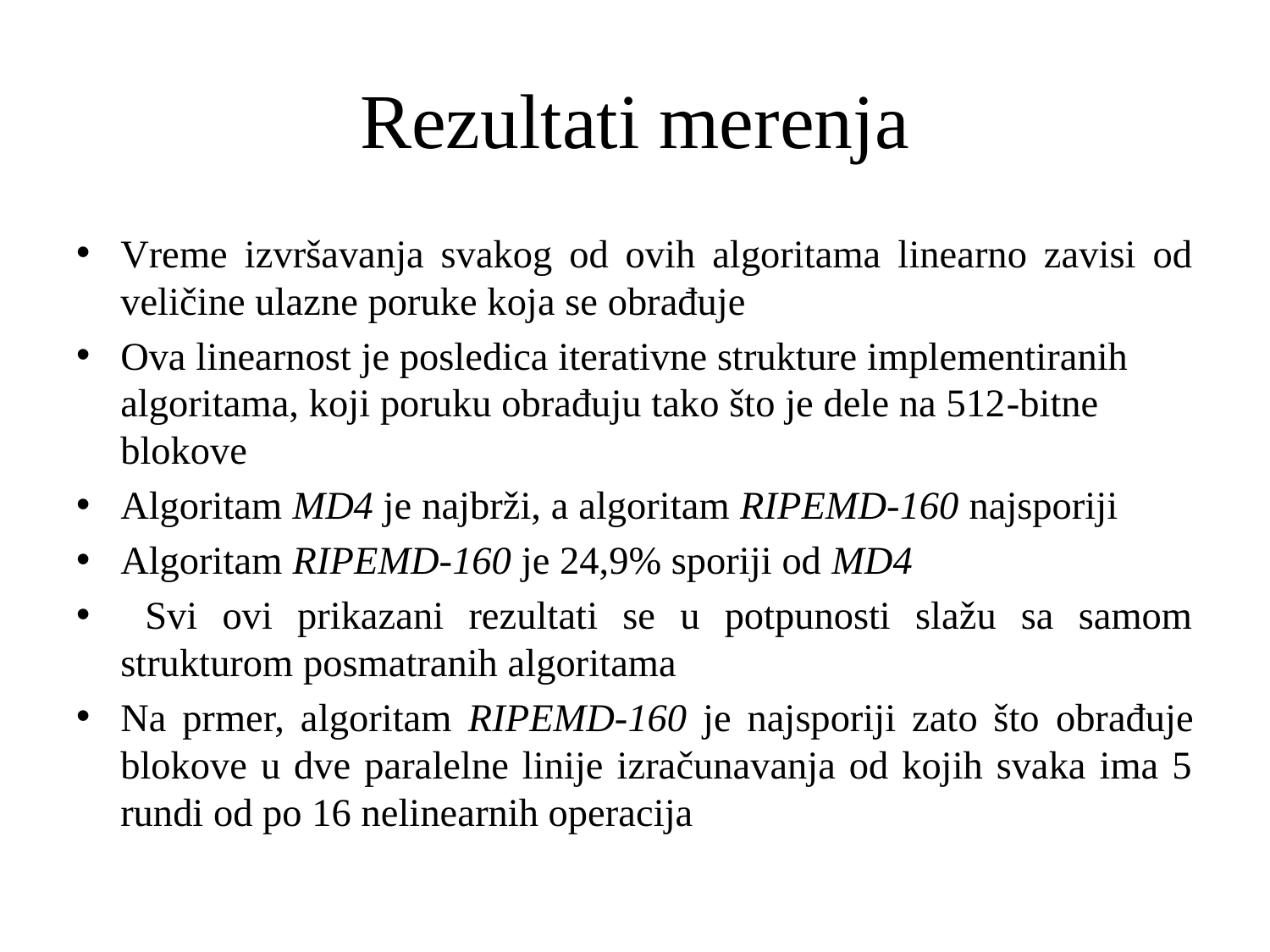

# Rezultati merenja
Vreme izvršavanja svakog od ovih algoritama linearno zavisi od veličine ulazne poruke koja se obrađuje
Ova linearnost je posledica iterativne strukture implementiranih algoritama, koji poruku obrađuju tako što je dele na 512-bitne blokove
Algoritam MD4 je najbrži, a algoritam RIPEMD-160 najsporiji
Algoritam RIPEMD-160 je 24,9% sporiji od MD4
 Svi ovi prikazani rezultati se u potpunosti slažu sa samom strukturom posmatranih algoritama
Na prmer, algoritam RIPEMD-160 je najsporiji zato što obrađuje blokove u dve paralelne linije izračunavanja od kojih svaka ima 5 rundi od po 16 nelinearnih operacija